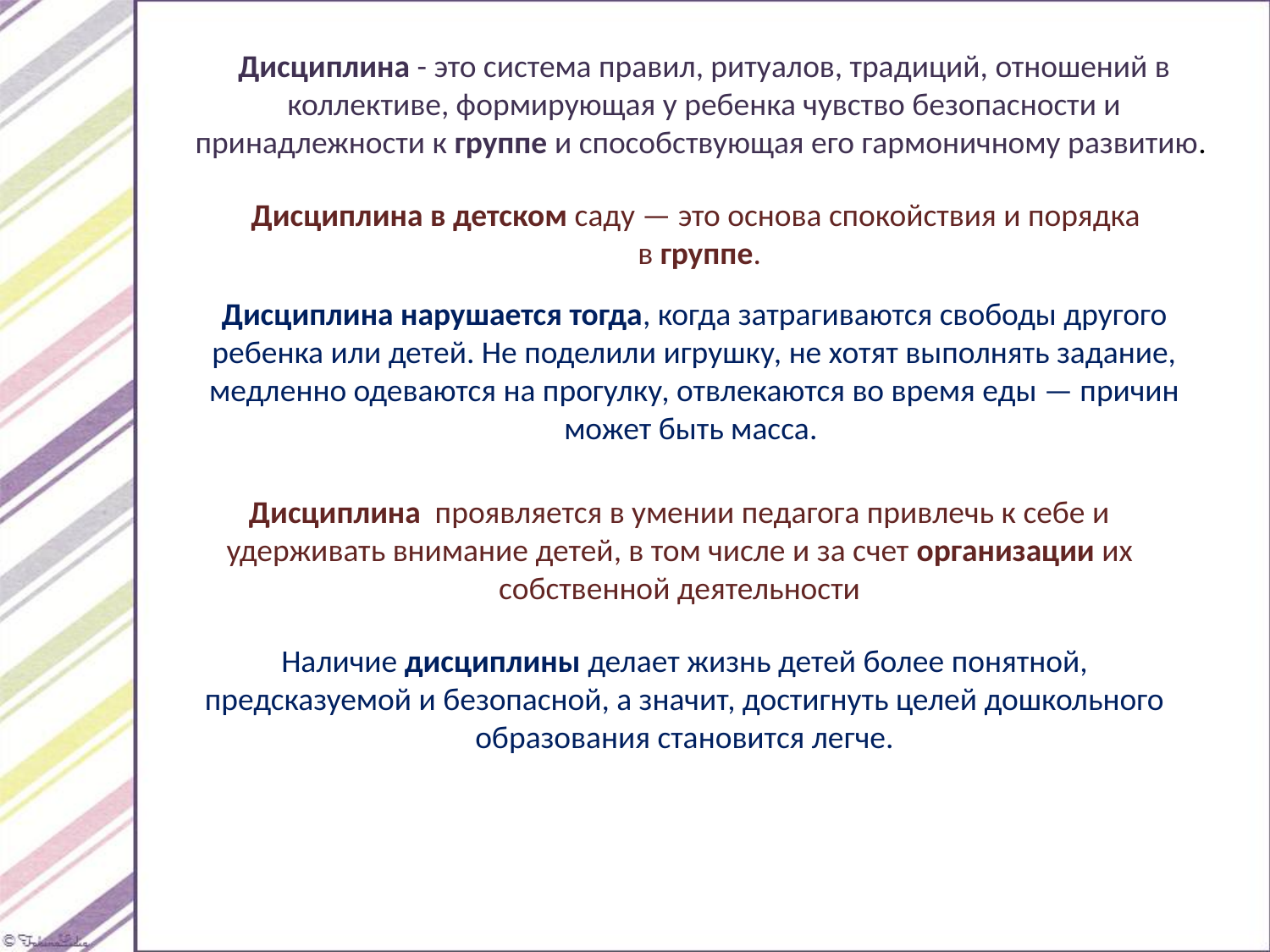

Дисциплина - это система правил, ритуалов, традиций, отношений в коллективе, формирующая у ребенка чувство безопасности и принадлежности к группе и способствующая его гармоничному развитию.
Дисциплина в детском саду — это основа спокойствия и порядка
в группе.
Дисциплина нарушается тогда, когда затрагиваются свободы другого ребенка или детей. Не поделили игрушку, не хотят выполнять задание, медленно одеваются на прогулку, отвлекаются во время еды — причин может быть масса.
Дисциплина  проявляется в умении педагога привлечь к себе и удерживать внимание детей, в том числе и за счет организации их собственной деятельности
Наличие дисциплины делает жизнь детей более понятной, предсказуемой и безопасной, а значит, достигнуть целей дошкольного образования становится легче.